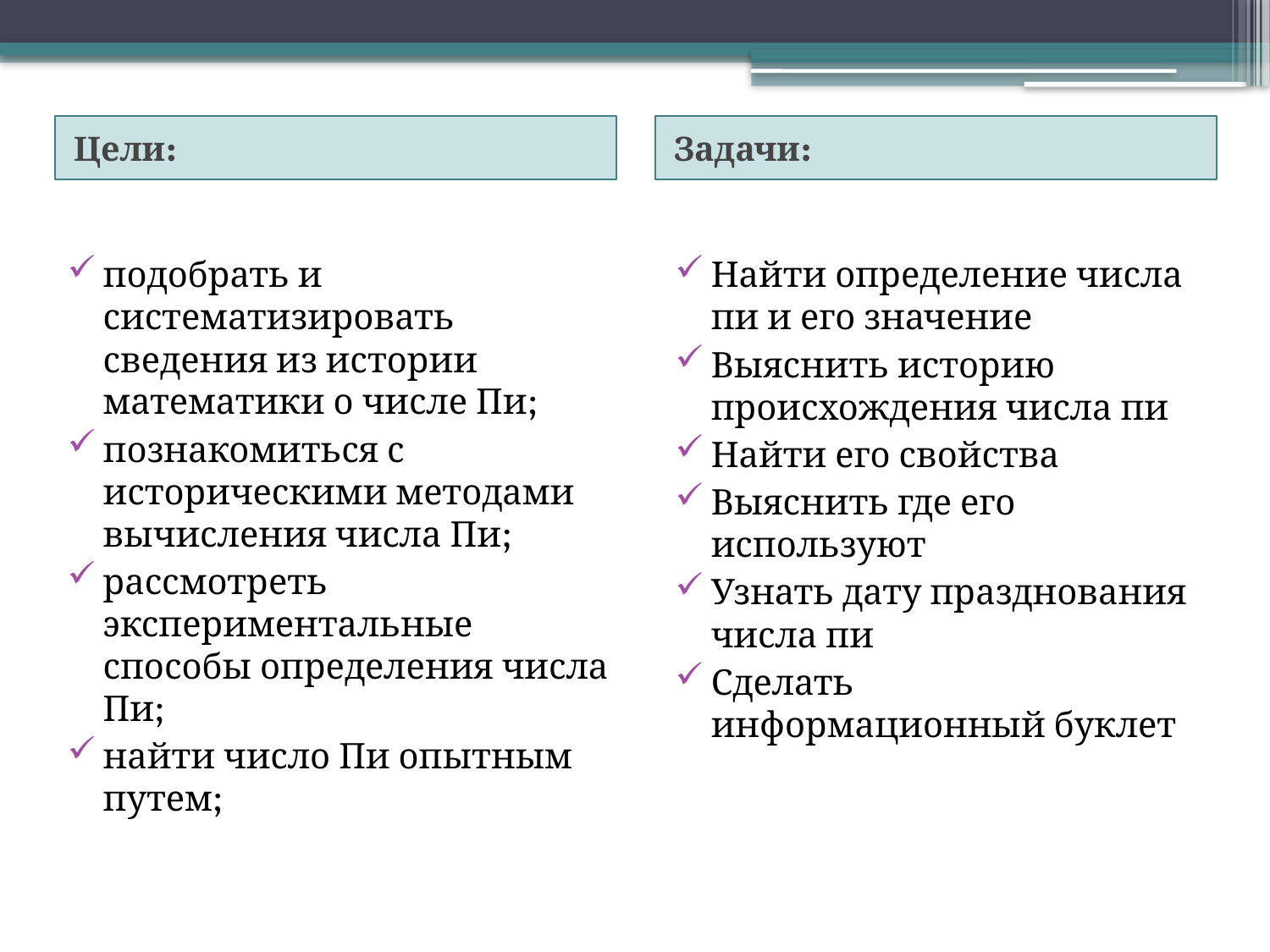

Цели:
Задачи:
подобрать и систематизировать сведения из истории математики о числе Пи;
познакомиться с историческими методами вычисления числа Пи;
рассмотреть экспериментальные способы определения числа Пи;
найти число Пи опытным путем;
Найти определение числа пи и его значение
Выяснить историю происхождения числа пи
Найти его свойства
Выяснить где его используют
Узнать дату празднования числа пи
Сделать информационный буклет